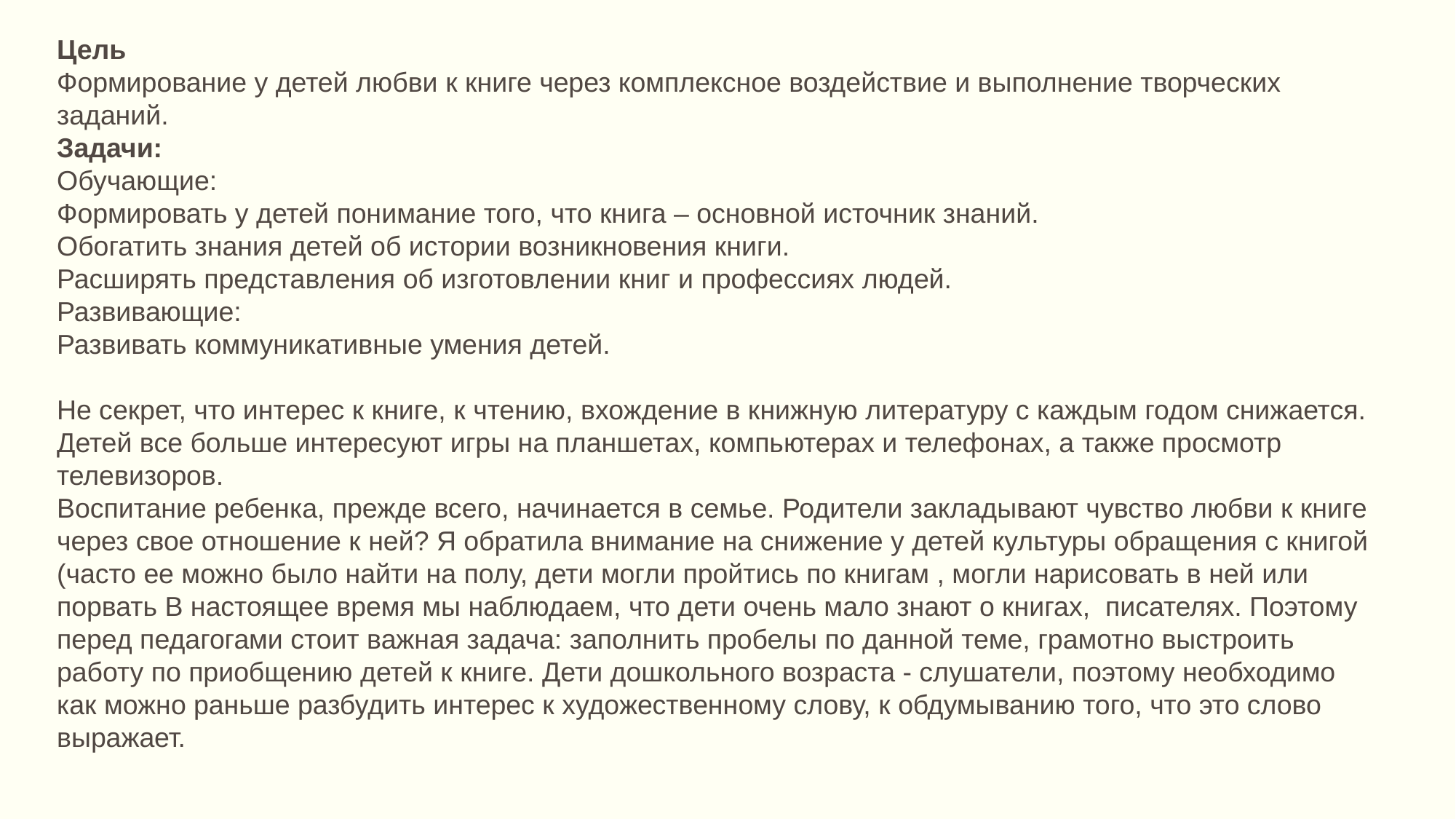

Цель
Формирование у детей любви к книге через комплексное воздействие и выполнение творческих заданий.
Задачи:
Обучающие:
Формировать у детей понимание того, что книга – основной источник знаний.
Обогатить знания детей об истории возникновения книги.
Расширять представления об изготовлении книг и профессиях людей.
Развивающие:
Развивать коммуникативные умения детей.

Не секрет, что интерес к книге, к чтению, вхождение в книжную литературу с каждым годом снижается. Детей все больше интересуют игры на планшетах, компьютерах и телефонах, а также просмотр телевизоров.
Воспитание ребенка, прежде всего, начинается в семье. Родители закладывают чувство любви к книге через свое отношение к ней? Я обратила внимание на снижение у детей культуры обращения с книгой (часто ее можно было найти на полу, дети могли пройтись по книгам , могли нарисовать в ней или порвать В настоящее время мы наблюдаем, что дети очень мало знают о книгах,  писателях. Поэтому перед педагогами стоит важная задача: заполнить пробелы по данной теме, грамотно выстроить работу по приобщению детей к книге. Дети дошкольного возраста - слушатели, поэтому необходимо как можно раньше разбудить интерес к художественному слову, к обдумыванию того, что это слово выражает.